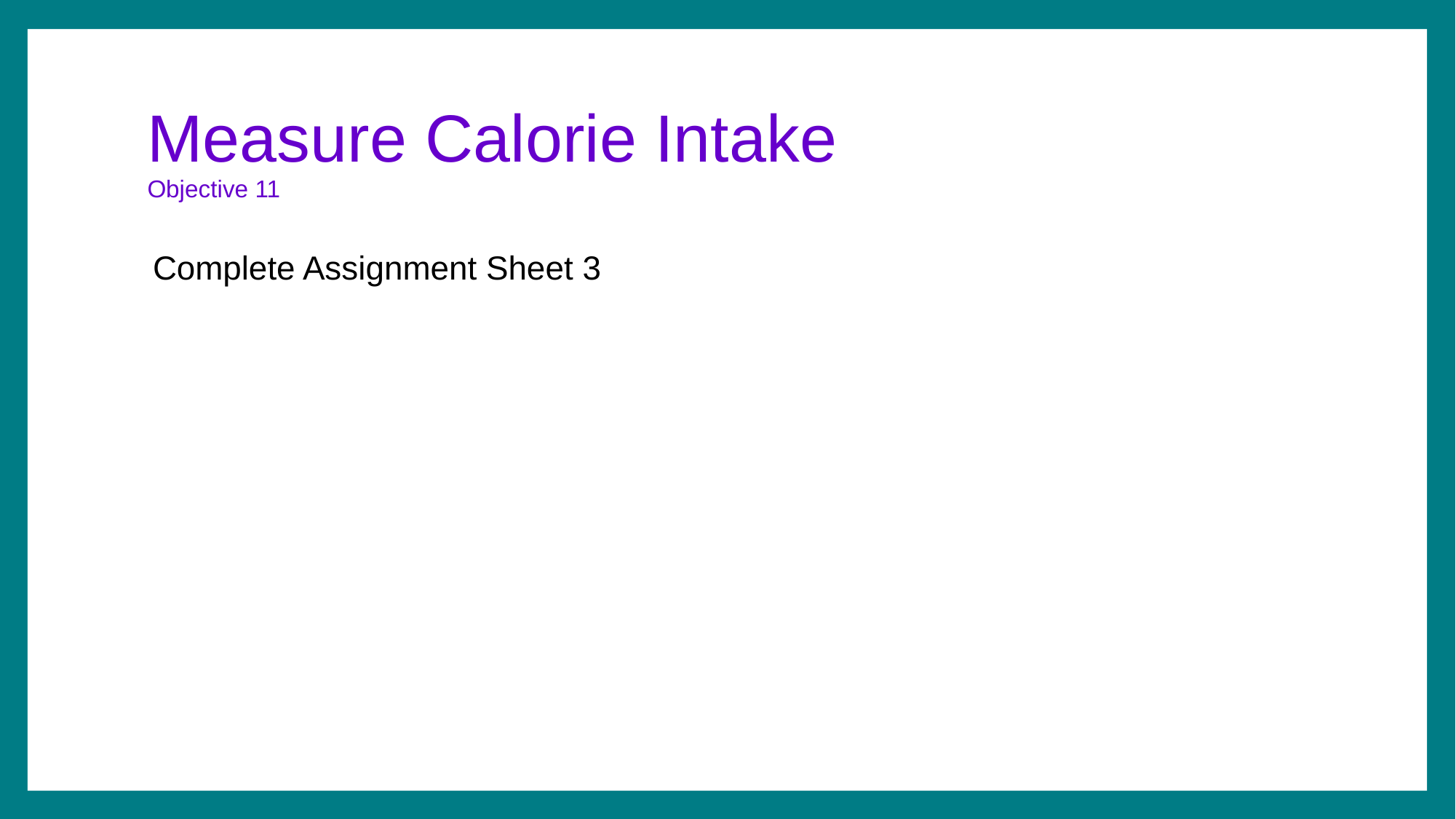

# Measure Calorie Intake Objective 11
Complete Assignment Sheet 3